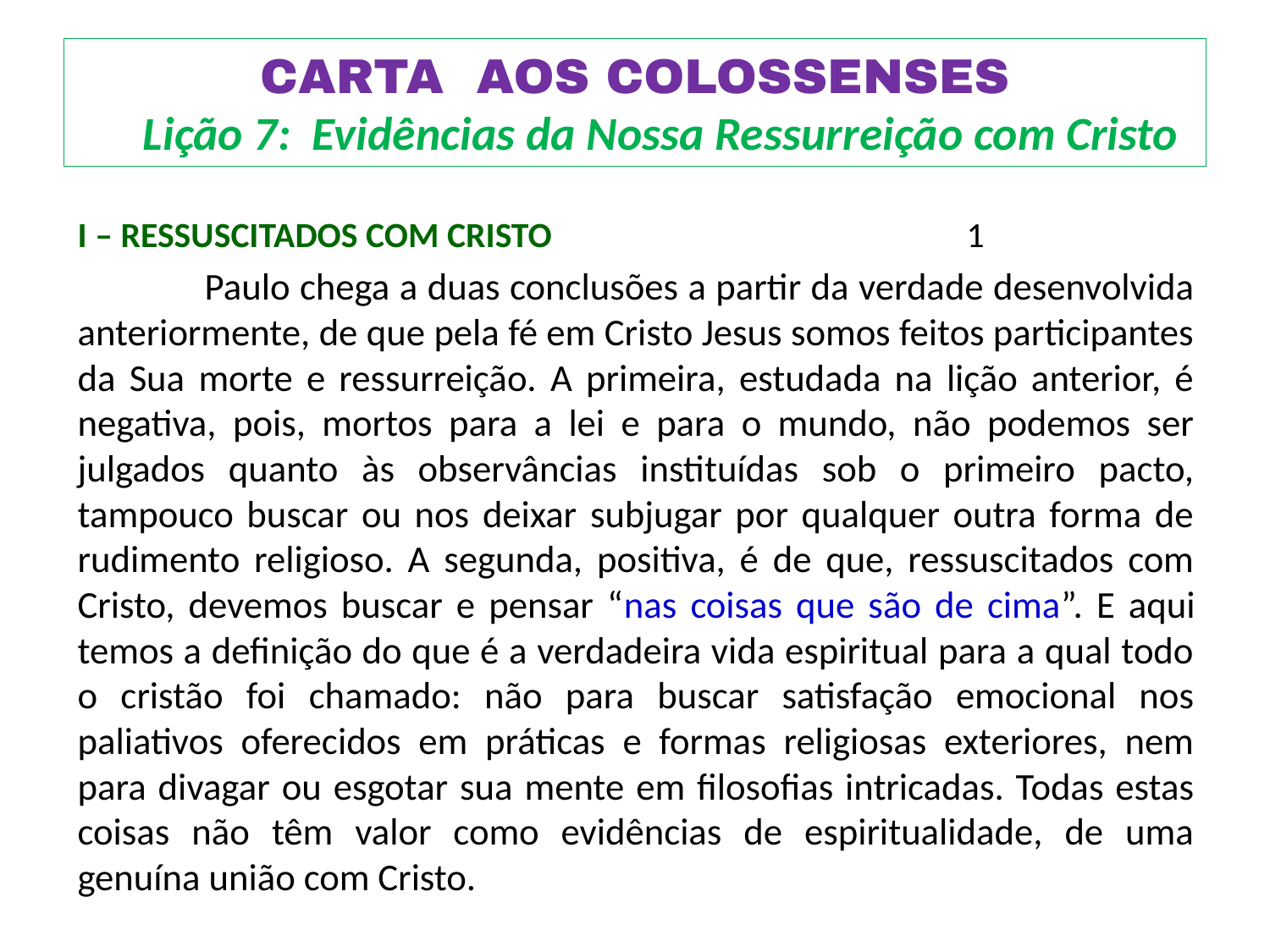

# CARTA  AOS COLOSSENSES Lição 7:  Evidências da Nossa Ressurreição com Cristo
I – RESSUSCITADOS COM CRISTO				1
	Paulo chega a duas conclusões a partir da verdade desenvolvida anteriormente, de que pela fé em Cristo Jesus somos feitos participantes da Sua morte e ressurreição. A primeira, estudada na lição anterior, é negativa, pois, mortos para a lei e para o mundo, não podemos ser julgados quanto às observâncias instituídas sob o primeiro pacto, tampouco buscar ou nos deixar subjugar por qualquer outra forma de rudimento religioso. A segunda, positiva, é de que, ressuscitados com Cristo, devemos buscar e pensar “nas coisas que são de cima”. E aqui temos a definição do que é a verdadeira vida espiritual para a qual todo o cristão foi chamado: não para buscar satisfação emocional nos paliativos oferecidos em práticas e formas religiosas exteriores, nem para divagar ou esgotar sua mente em filosofias intricadas. Todas estas coisas não têm valor como evidências de espiritualidade, de uma genuína união com Cristo.